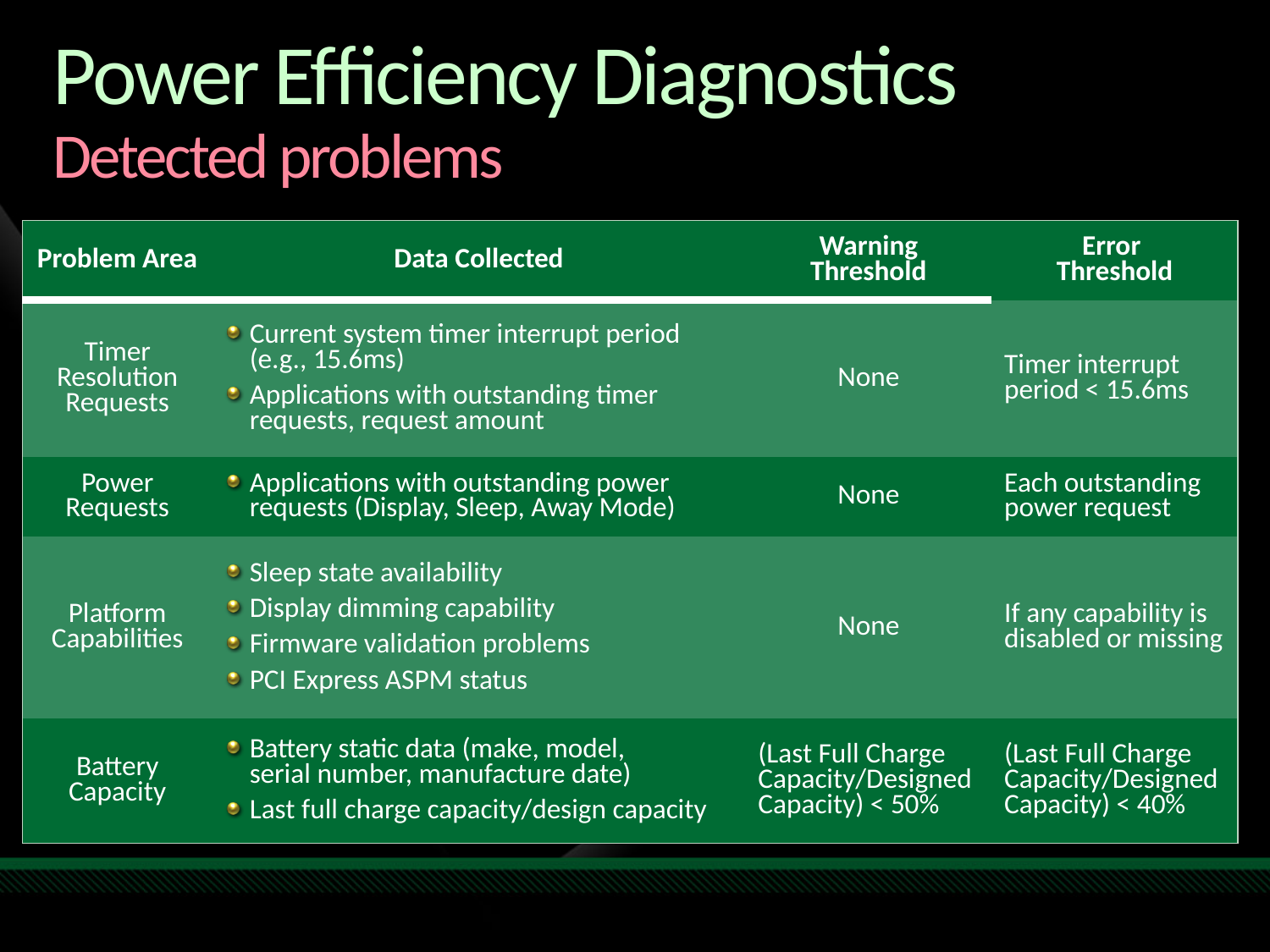

# Power Efficiency Diagnostics Detected problems
| Problem Area | Data Collected | Warning Threshold | Error Threshold |
| --- | --- | --- | --- |
| Timer Resolution Requests | Current system timer interrupt period (e.g., 15.6ms) Applications with outstanding timer requests, request amount | None | Timer interrupt period < 15.6ms |
| Power Requests | Applications with outstanding power requests (Display, Sleep, Away Mode) | None | Each outstanding power request |
| Platform Capabilities | Sleep state availability Display dimming capability Firmware validation problems PCI Express ASPM status | None | If any capability is disabled or missing |
| Battery Capacity | Battery static data (make, model, serial number, manufacture date) Last full charge capacity/design capacity | (Last Full Charge Capacity/Designed Capacity) < 50% | (Last Full Charge Capacity/Designed Capacity) < 40% |